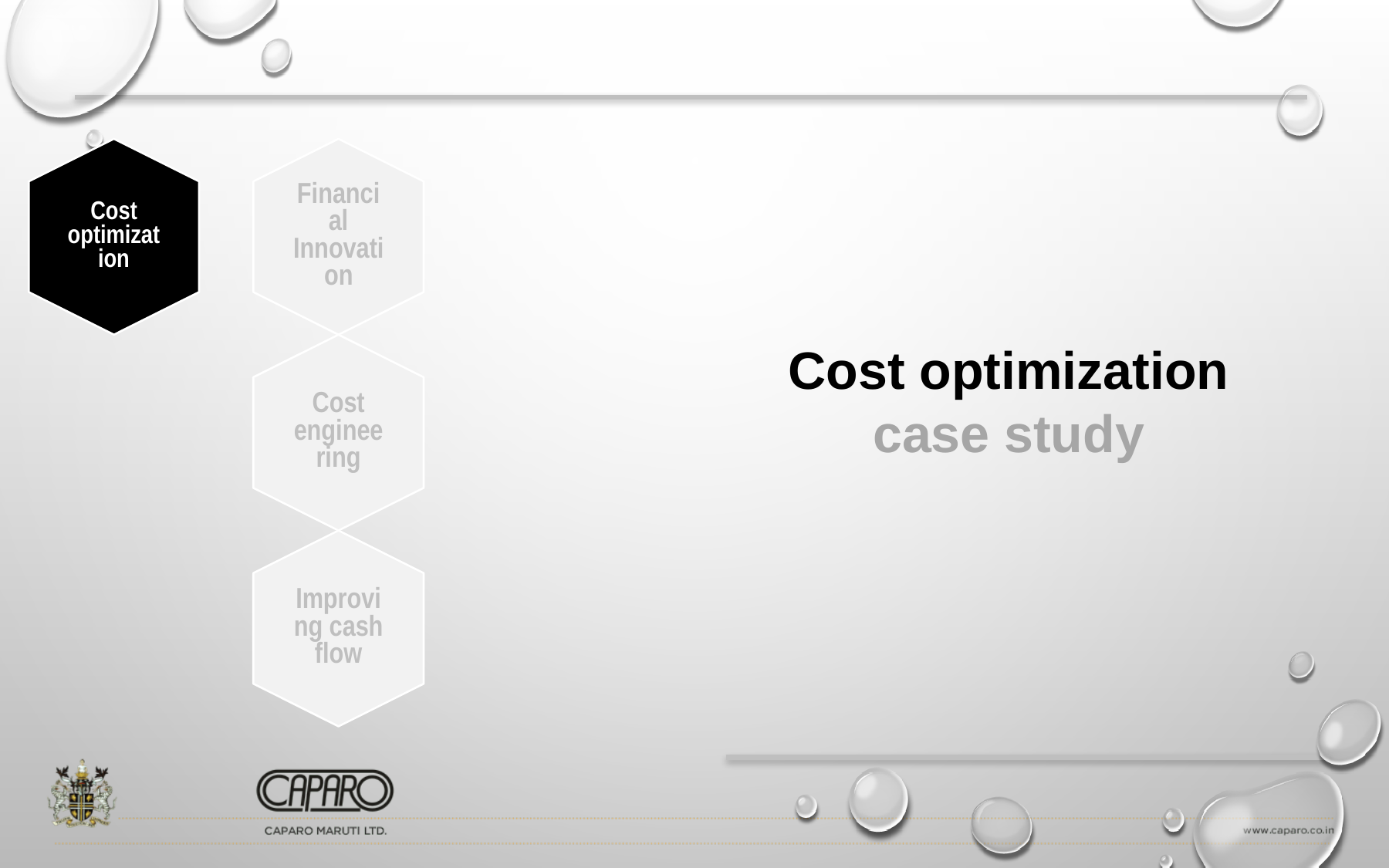

Financial Innovation
Cost optimization
Cost engineering
Improving cash flow
Cost optimization
case study
20/44